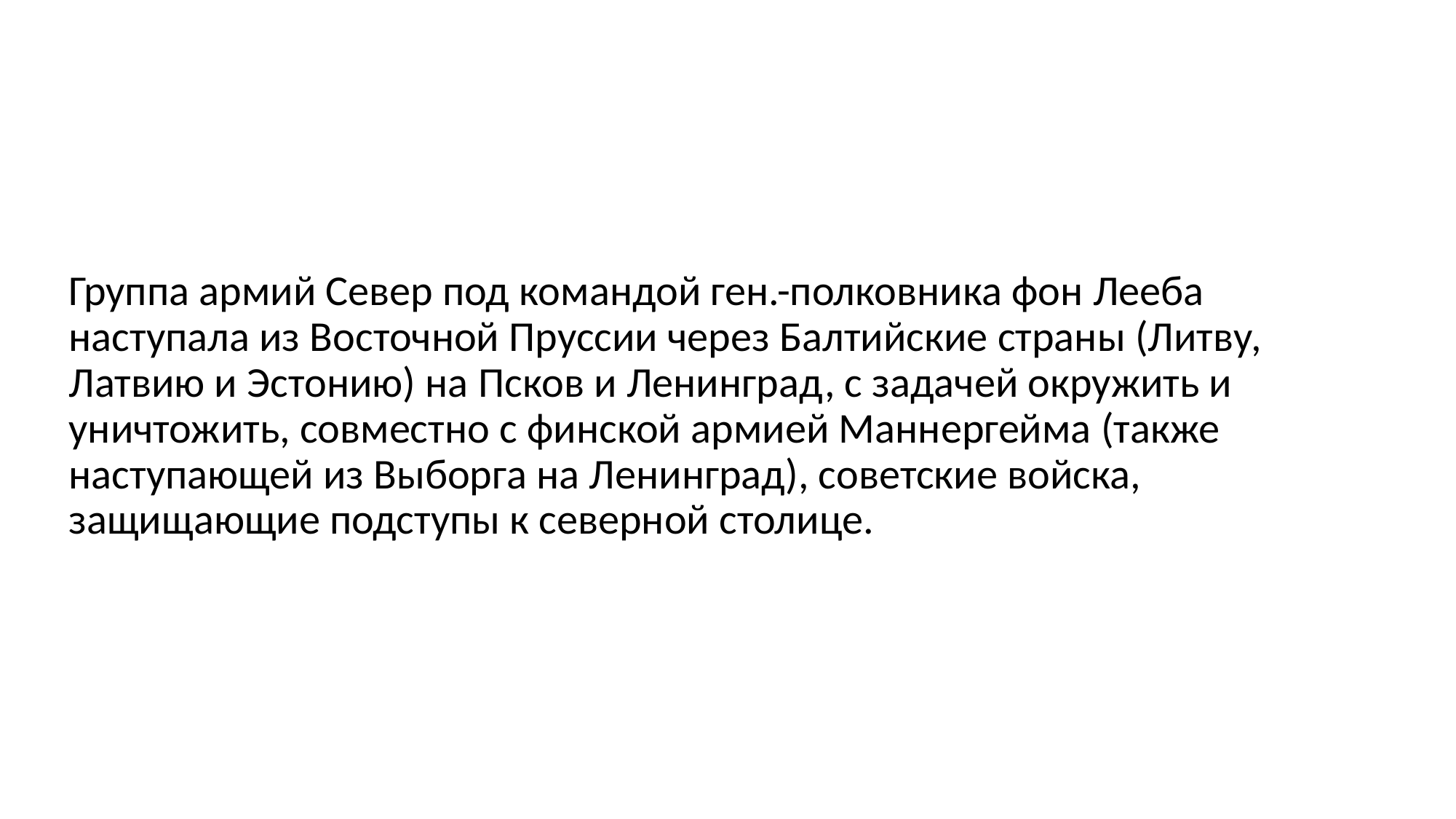

# Группа армий Север под командой ген.-полковника фон Лееба наступала из Восточной Пруссии через Балтийские страны (Литву, Латвию и Эстонию) на Псков и Ленинград, с задачей окружить и уничтожить, совместно с финской армией Маннергейма (также наступающей из Выборга на Ленинград), советские войска, защищающие подступы к северной столице.